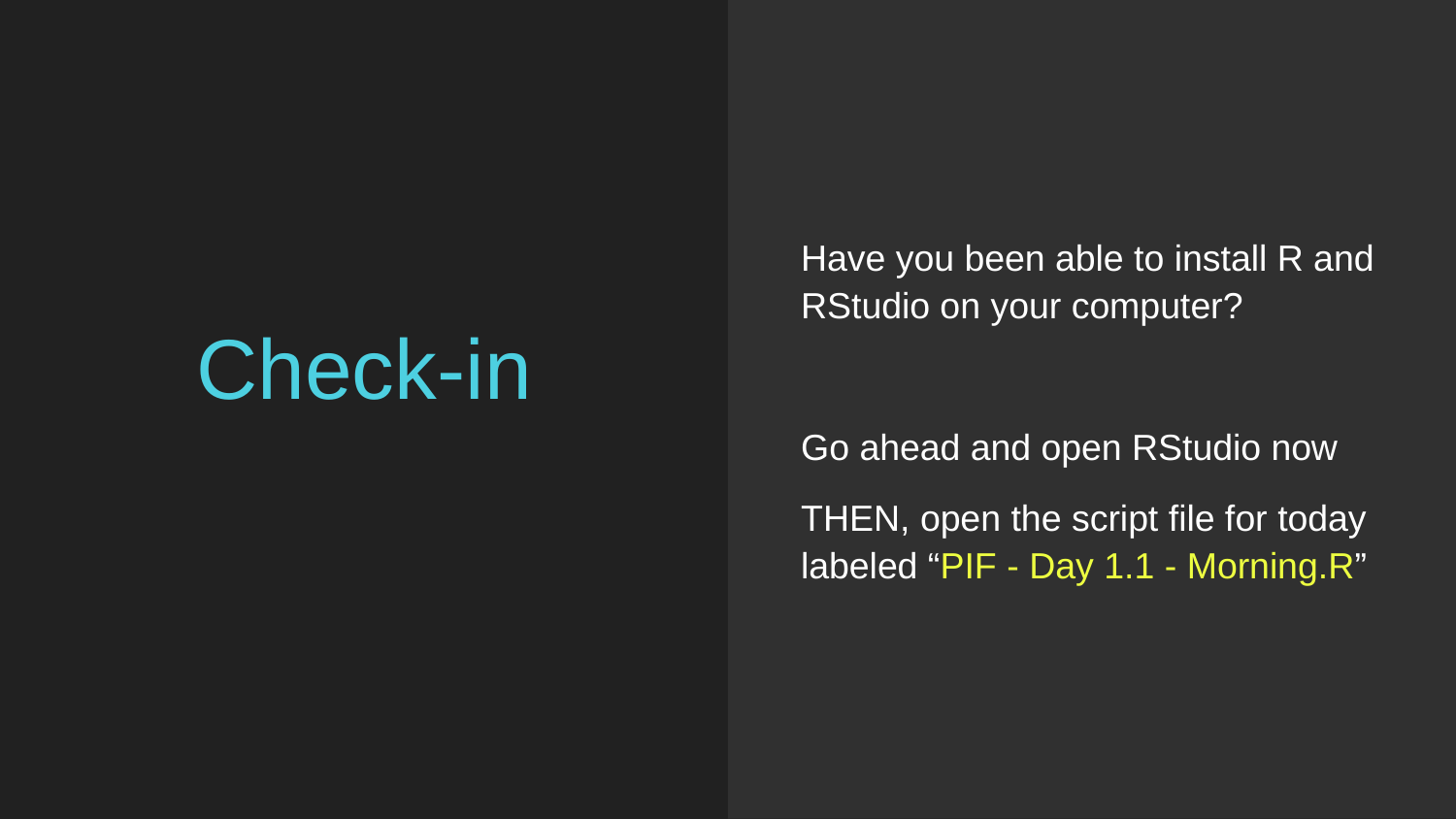

Have you been able to install R and RStudio on your computer?

Go ahead and open RStudio now
THEN, open the script file for today labeled “PIF - Day 1.1 - Morning.R”
# Check-in